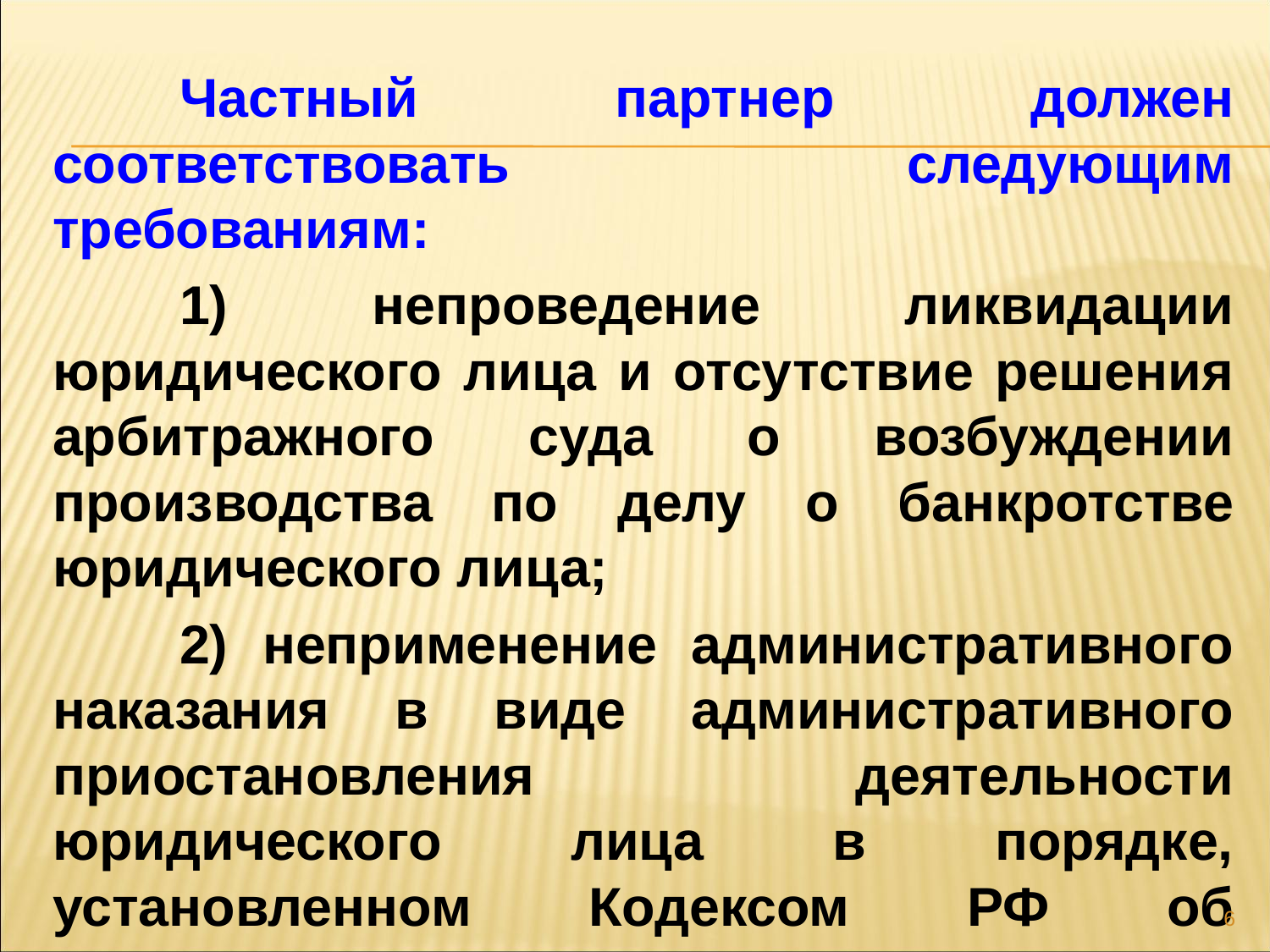

Частный партнер должен соответствовать следующим требованиям:
	1) непроведение ликвидации юридического лица и отсутствие решения арбитражного суда о возбуждении производства по делу о банкротстве юридического лица;
	2) неприменение административного наказания в виде административного приостановления деятельности юридического лица в порядке, установленном Кодексом РФ об административных правонарушениях, на день представления заявки на участие в конкурсе;
6